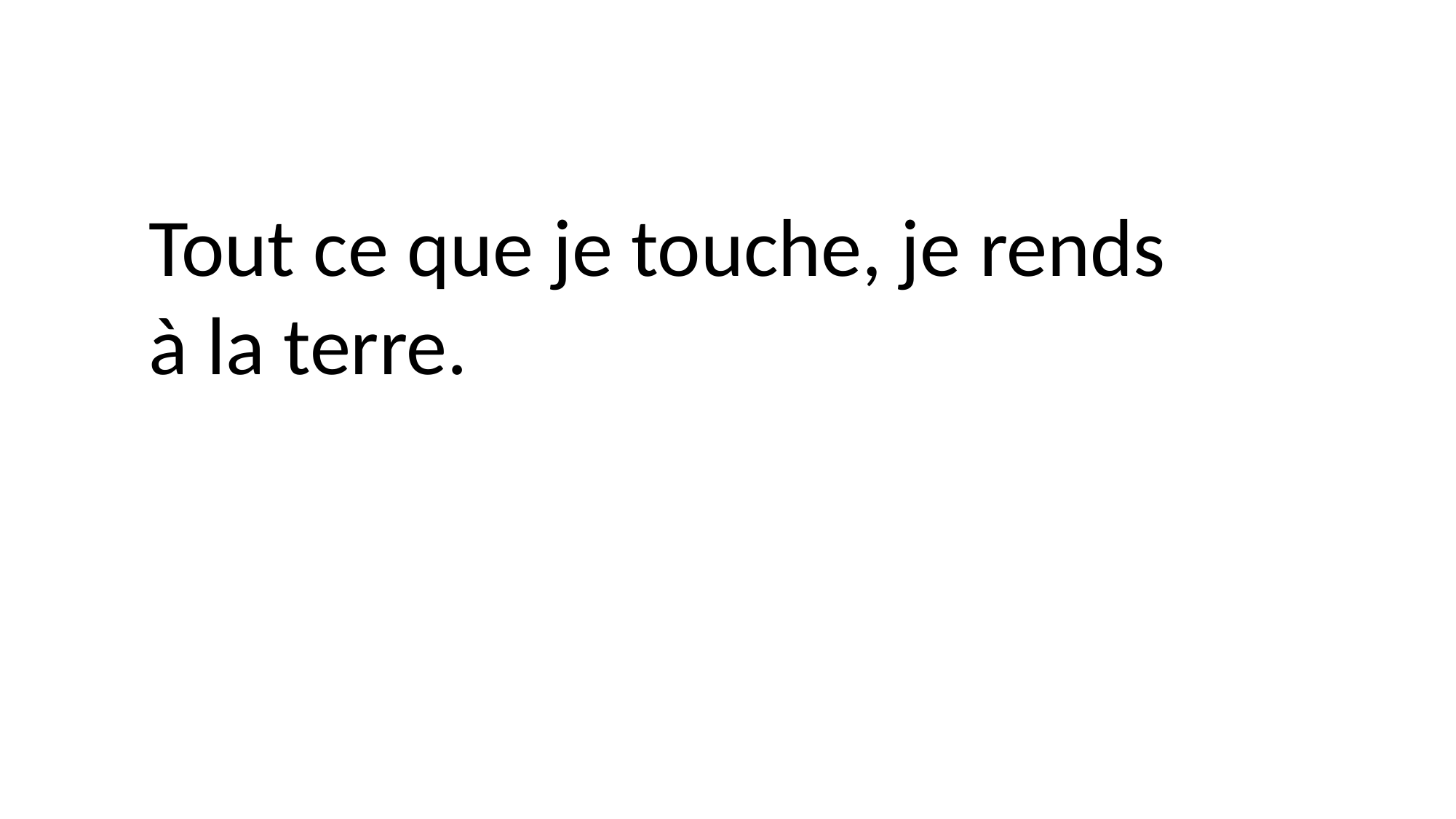

Tout ce que je touche, je rends à la terre.